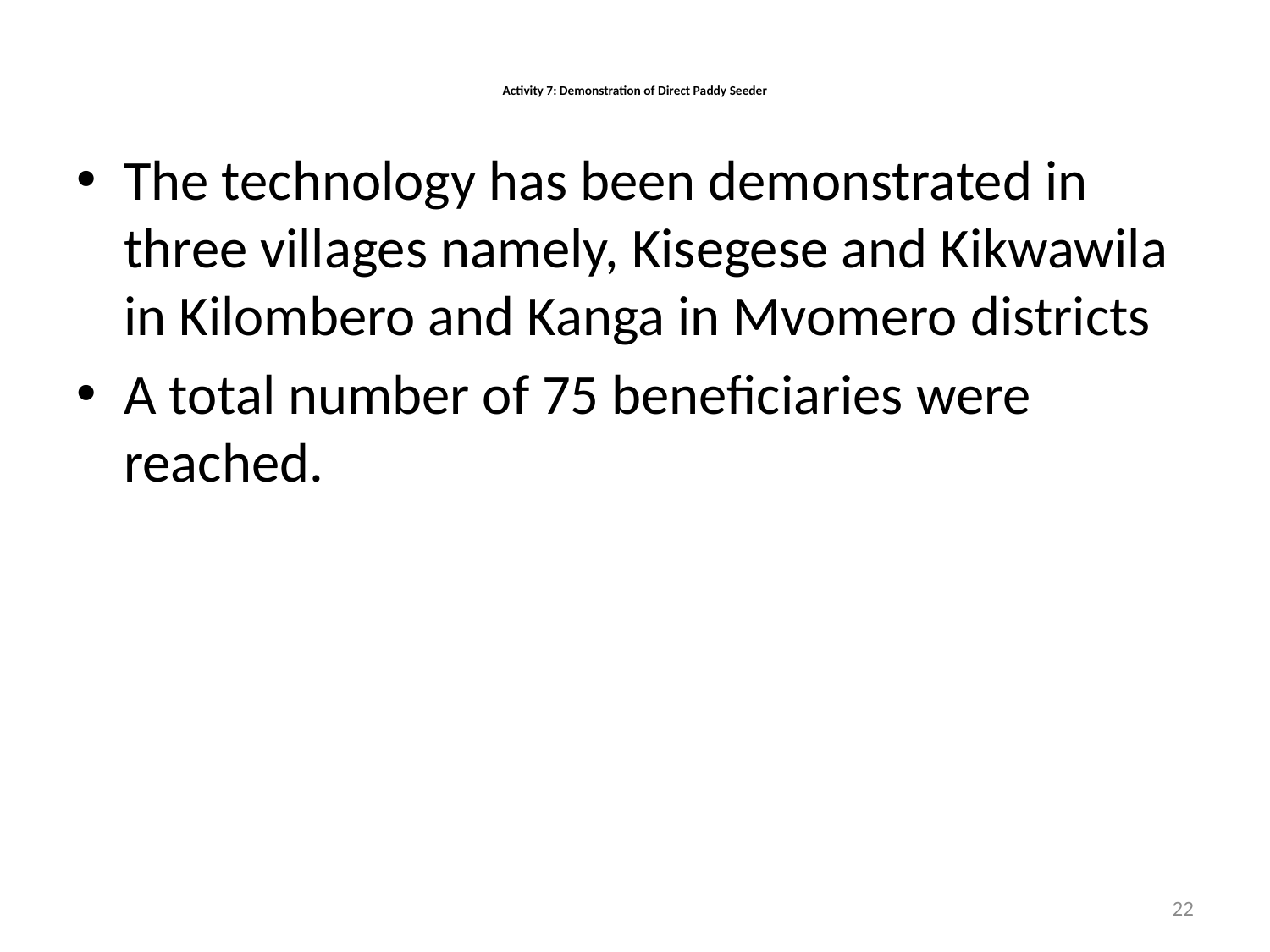

# Activity 7: Demonstration of Direct Paddy Seeder
The technology has been demonstrated in three villages namely, Kisegese and Kikwawila in Kilombero and Kanga in Mvomero districts
A total number of 75 beneficiaries were reached.
22